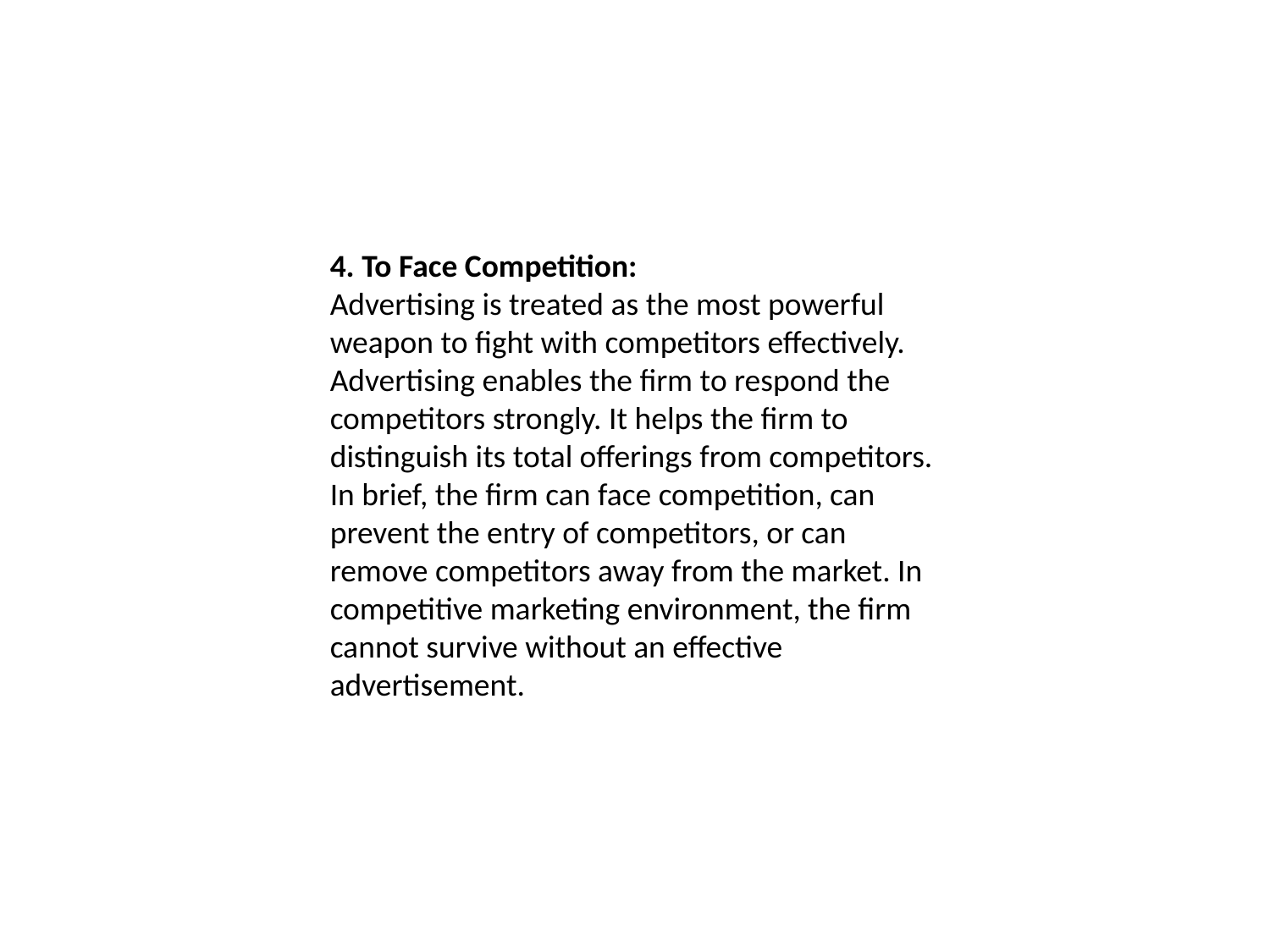

4. To Face Competition:
Advertising is treated as the most powerful weapon to fight with competitors effectively. Advertising enables the firm to respond the competitors strongly. It helps the firm to distinguish its total offerings from competitors.
In brief, the firm can face competition, can prevent the entry of competitors, or can remove competitors away from the market. In competitive marketing environment, the firm cannot survive without an effective advertisement.